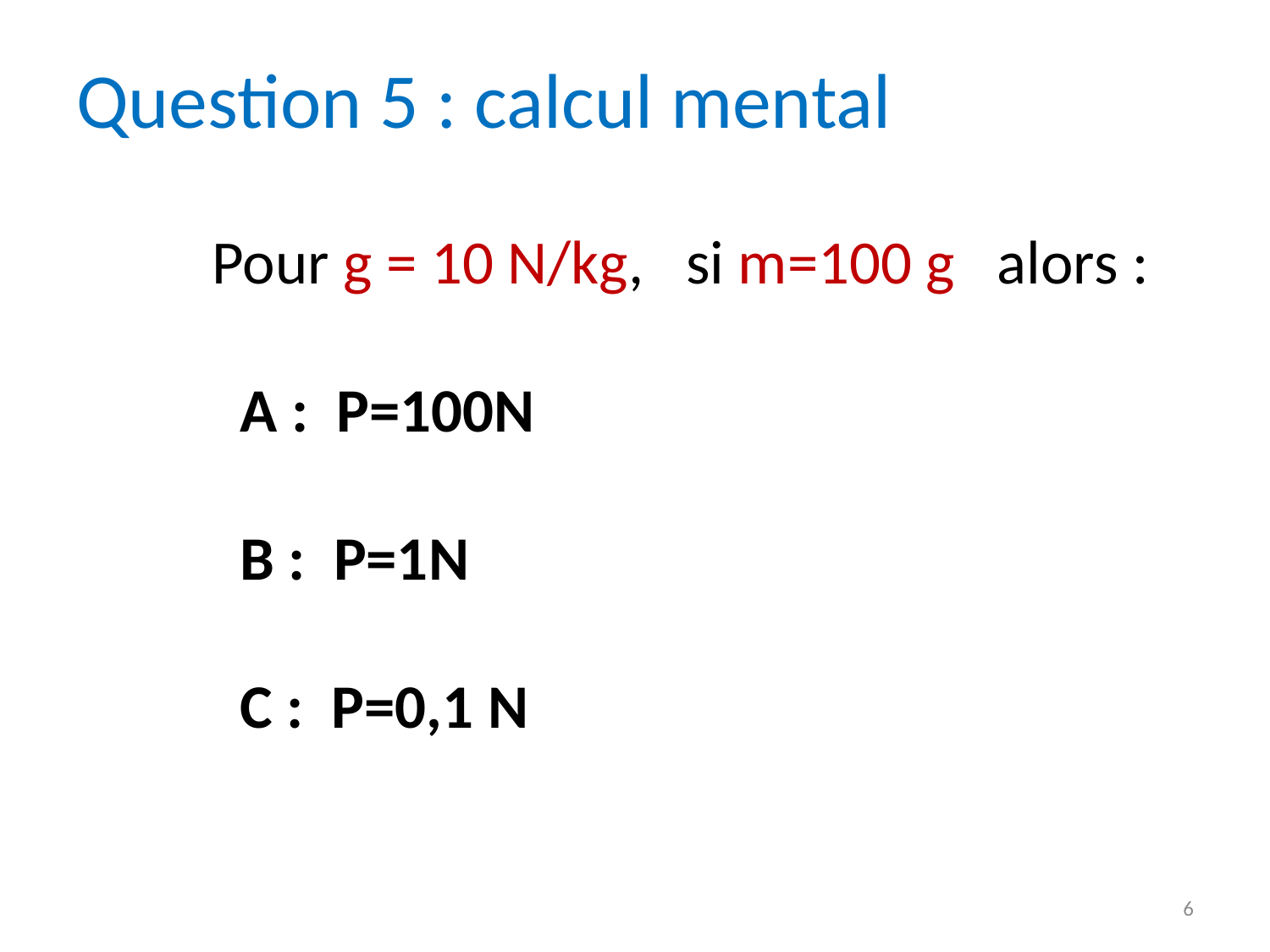

# Question 5 : calcul mental
Pour g = 10 N/kg,   si m=100 g   alors :

  A :  P=100N

  B :  P=1N

  C :  P=0,1 N
6